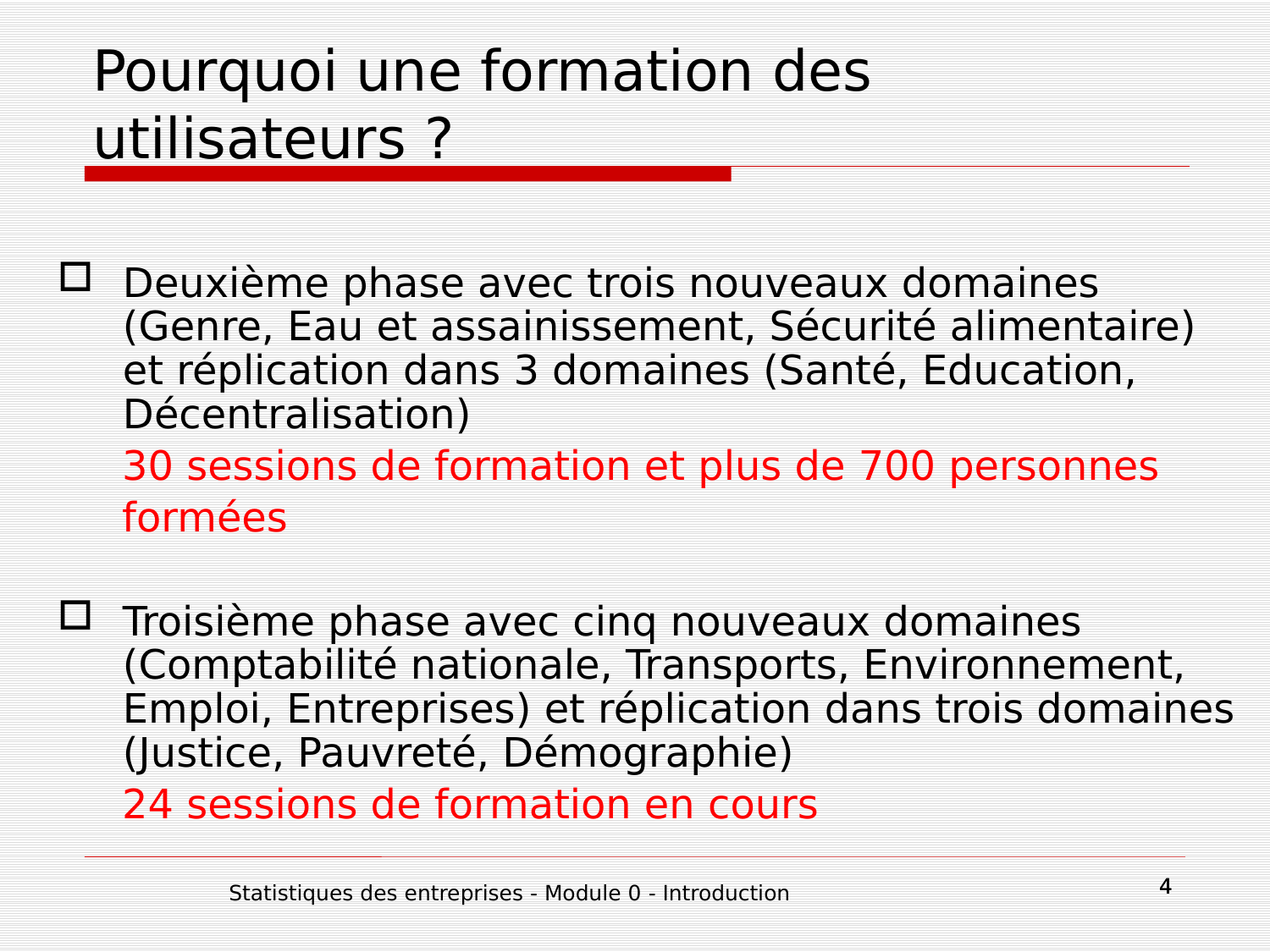

# Pourquoi une formation des utilisateurs ?
Deuxième phase avec trois nouveaux domaines (Genre, Eau et assainissement, Sécurité alimentaire) et réplication dans 3 domaines (Santé, Education, Décentralisation)
     30 sessions de formation et plus de 700 personnes
     formées

Troisième phase avec cinq nouveaux domaines (Comptabilité nationale, Transports, Environnement, Emploi, Entreprises) et réplication dans trois domaines (Justice, Pauvreté, Démographie)
     24 sessions de formation en cours

4
4
Statistiques des entreprises - Module 0 - Introduction